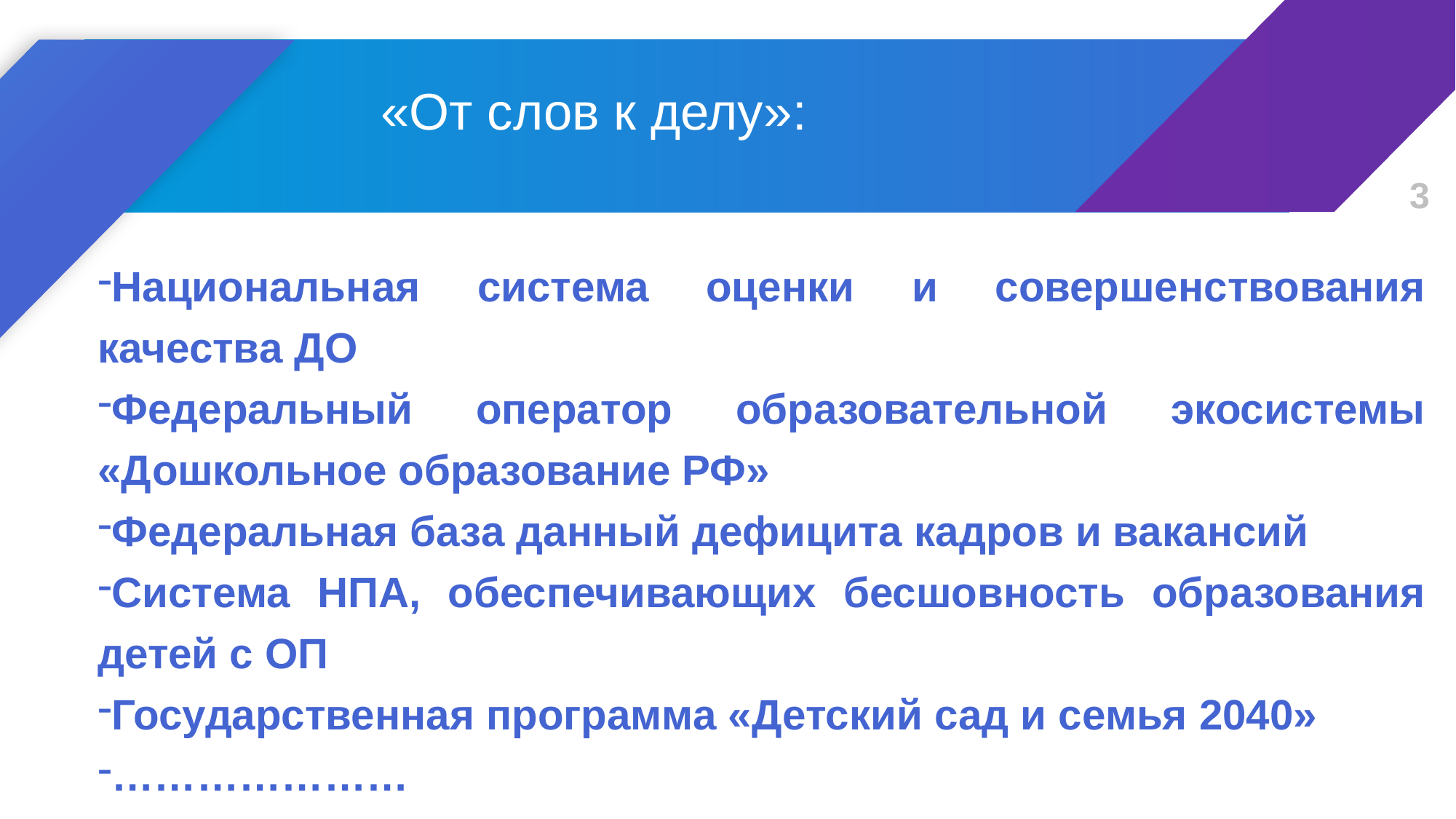

«От слов к делу»:
Национальная система оценки и совершенствования качества ДО
Федеральный оператор образовательной экосистемы «Дошкольное образование РФ»
Федеральная база данный дефицита кадров и вакансий
Система НПА, обеспечивающих бесшовность образования детей с ОП
Государственная программа «Детский сад и семья 2040»
…………………